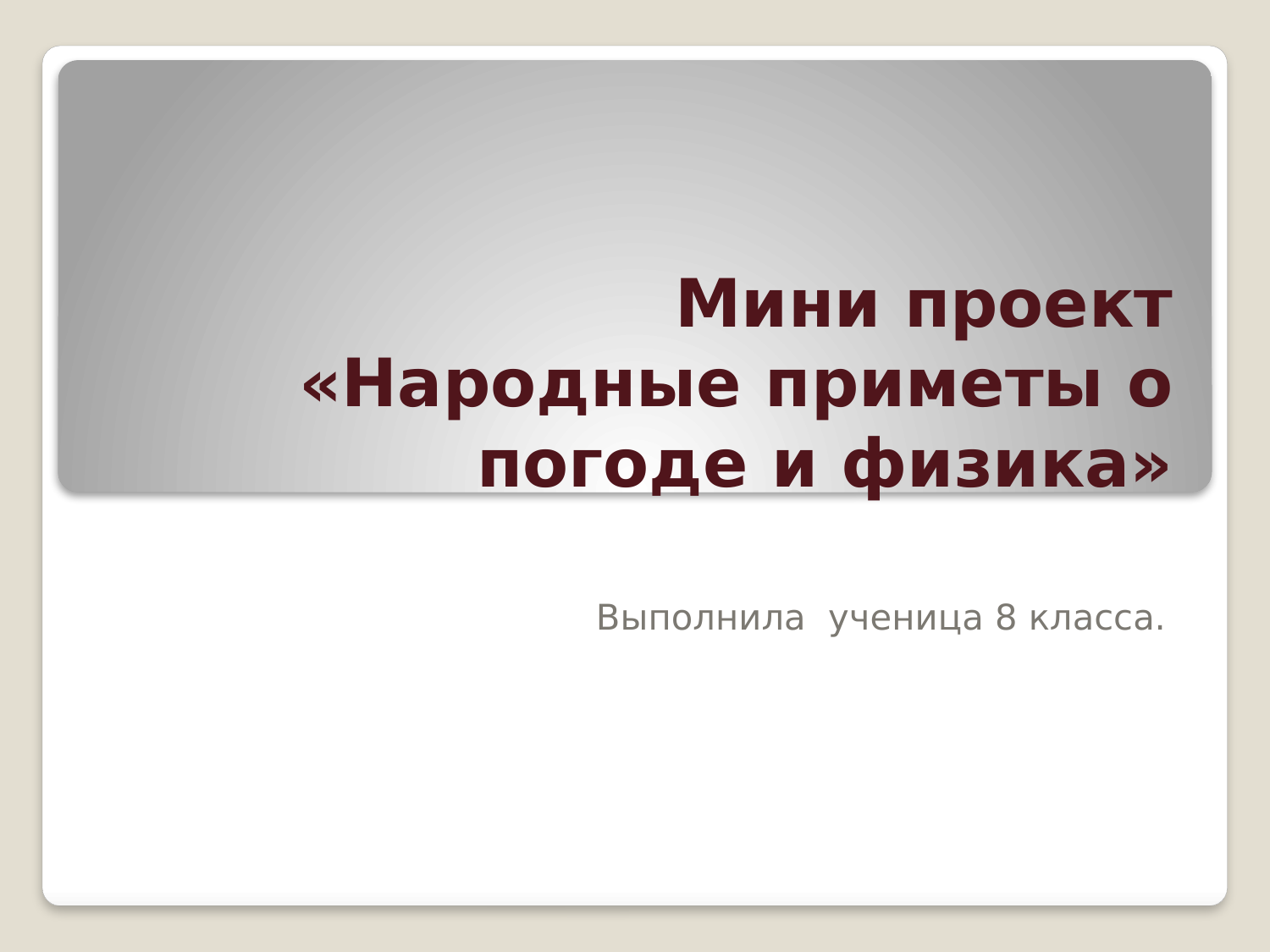

# Мини проект «Народные приметы о погоде и физика»
Выполнила  ученица 8 класса.